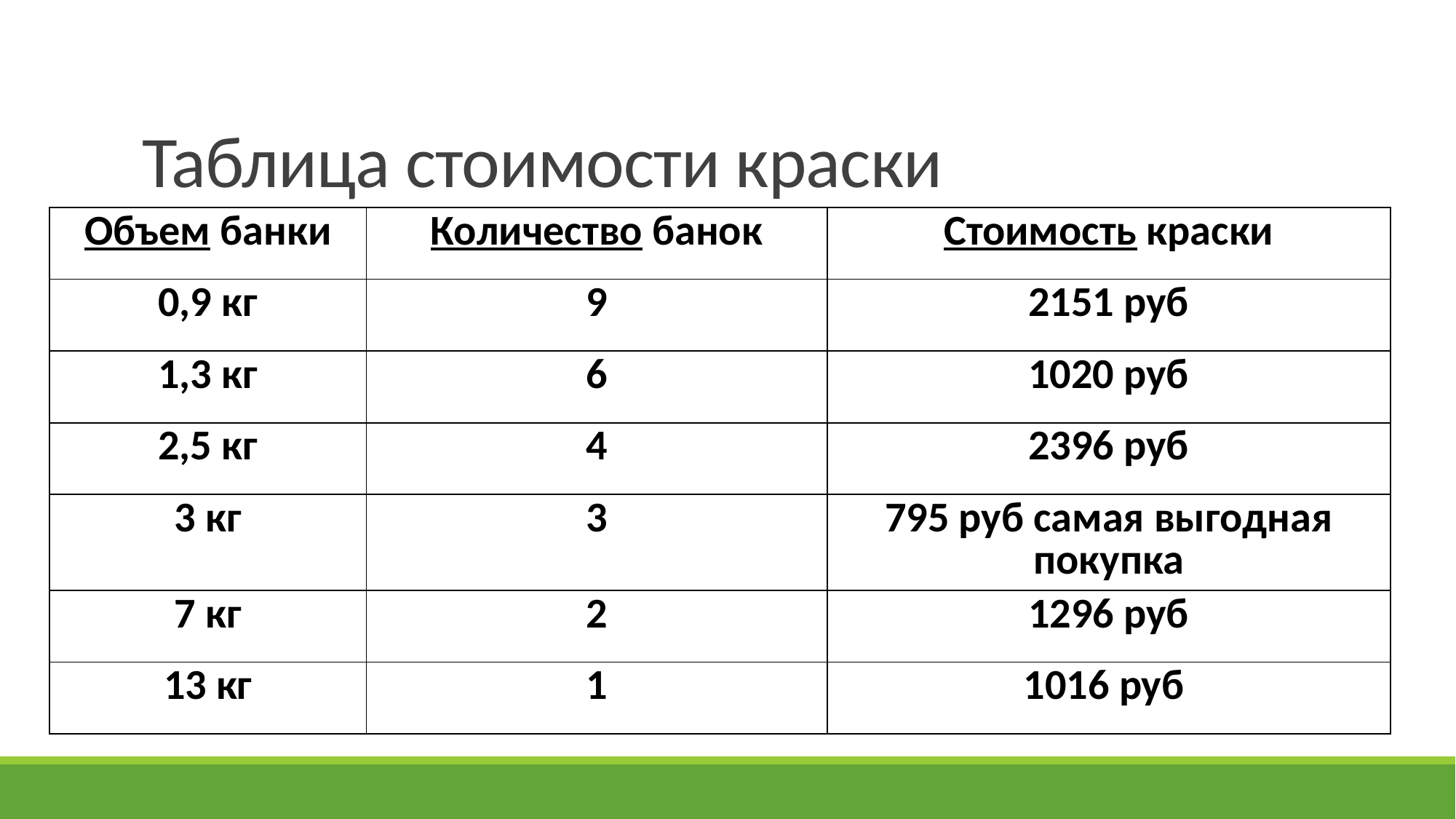

# Таблица стоимости краски
| Объем банки | Количество банок | Стоимость краски |
| --- | --- | --- |
| 0,9 кг | 9 | 2151 руб |
| 1,3 кг | 6 | 1020 руб |
| 2,5 кг | 4 | 2396 руб |
| 3 кг | 3 | 795 руб самая выгодная покупка |
| 7 кг | 2 | 1296 руб |
| 13 кг | 1 | 1016 руб |